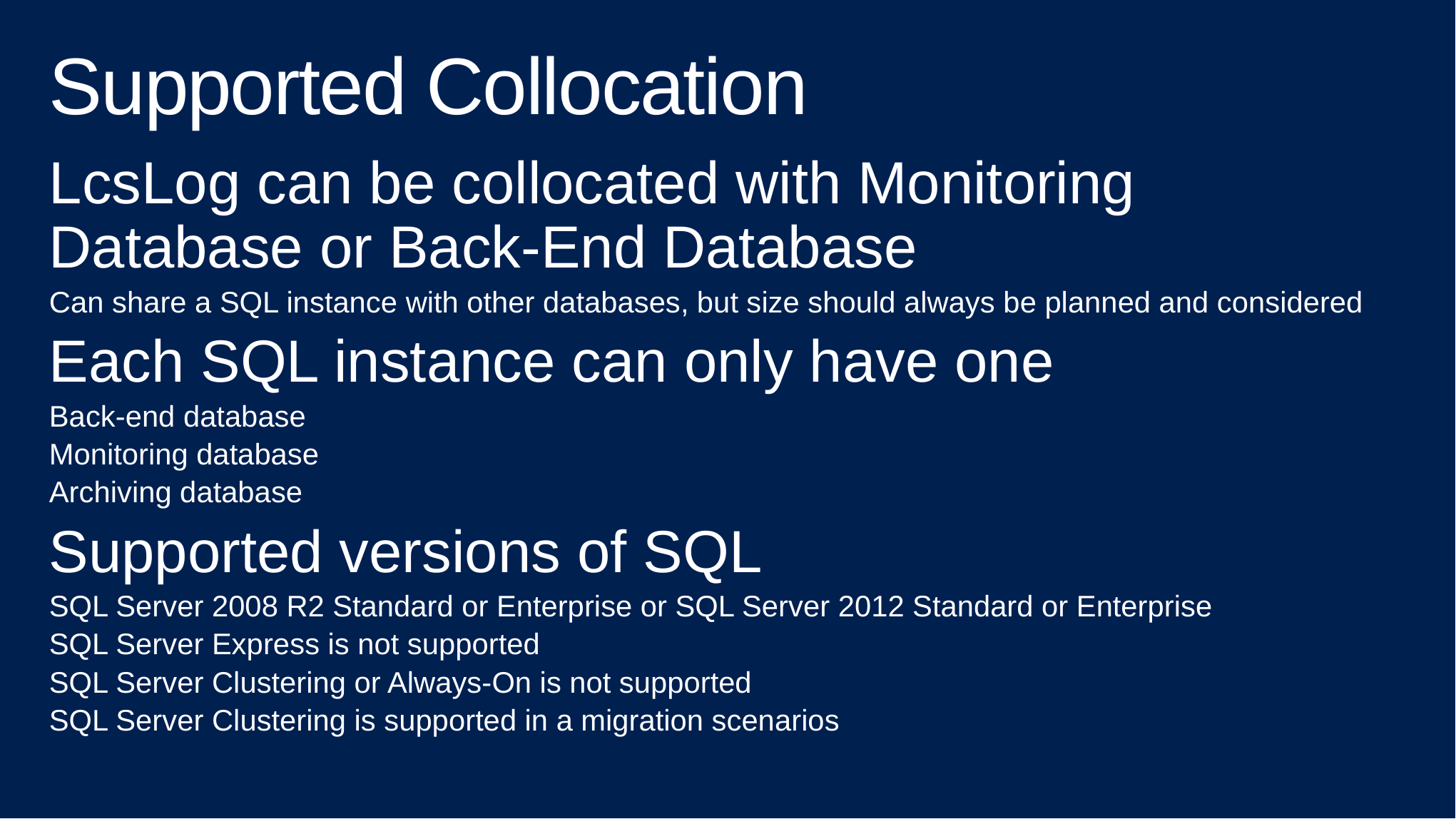

# Supported Collocation
LcsLog can be collocated with Monitoring Database or Back-End Database
Can share a SQL instance with other databases, but size should always be planned and considered
Each SQL instance can only have one
Back-end database
Monitoring database
Archiving database
Supported versions of SQL
SQL Server 2008 R2 Standard or Enterprise or SQL Server 2012 Standard or Enterprise
SQL Server Express is not supported
SQL Server Clustering or Always-On is not supported
SQL Server Clustering is supported in a migration scenarios